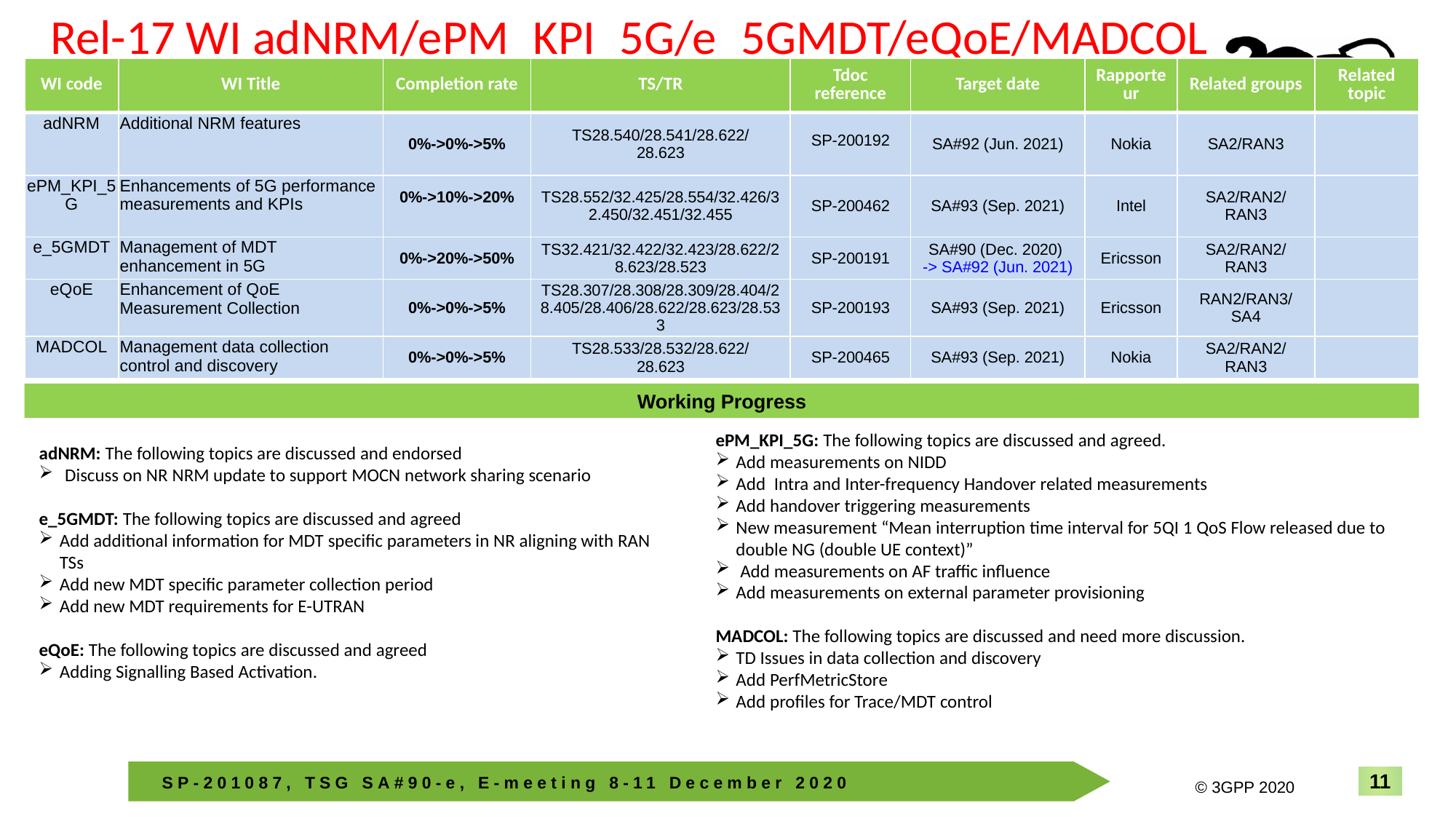

Rel-17 WI adNRM/ePM_KPI_5G/e_5GMDT/eQoE/MADCOL
| WI code | WI Title | Completion rate | TS/TR | Tdoc reference | Target date | Rapporteur | Related groups | Related topic |
| --- | --- | --- | --- | --- | --- | --- | --- | --- |
| adNRM | Additional NRM features | 0%->0%->5% | TS28.540/28.541/28.622/ 28.623 | SP-200192 | SA#92 (Jun. 2021) | Nokia | SA2/RAN3 |  |
| ePM\_KPI\_5G | Enhancements of 5G performance measurements and KPIs | 0%->10%->20% | TS28.552/32.425/28.554/32.426/32.450/32.451/32.455 | SP-200462 | SA#93 (Sep. 2021) | Intel | SA2/RAN2/RAN3 |  |
| e\_5GMDT | Management of MDT enhancement in 5G | 0%->20%->50% | TS32.421/32.422/32.423/28.622/28.623/28.523 | SP-200191 | SA#90 (Dec. 2020) -> SA#92 (Jun. 2021) | Ericsson | SA2/RAN2/RAN3 |  |
| eQoE | Enhancement of QoE Measurement Collection | 0%->0%->5% | TS28.307/28.308/28.309/28.404/28.405/28.406/28.622/28.623/28.533 | SP-200193 | SA#93 (Sep. 2021) | Ericsson | RAN2/RAN3/SA4 |  |
| MADCOL | Management data collection control and discovery | 0%->0%->5% | TS28.533/28.532/28.622/ 28.623 | SP-200465 | SA#93 (Sep. 2021) | Nokia | SA2/RAN2/RAN3 |  |
Working Progress
ePM_KPI_5G: The following topics are discussed and agreed.
Add measurements on NIDD
Add  Intra and Inter-frequency Handover related measurements
Add handover triggering measurements
New measurement “Mean interruption time interval for 5QI 1 QoS Flow released due to double NG (double UE context)”
 Add measurements on AF traffic influence
Add measurements on external parameter provisioning

MADCOL: The following topics are discussed and need more discussion.
TD Issues in data collection and discovery
Add PerfMetricStore
Add profiles for Trace/MDT control
adNRM: The following topics are discussed and endorsed
Discuss on NR NRM update to support MOCN network sharing scenario

e_5GMDT: The following topics are discussed and agreed
Add additional information for MDT specific parameters in NR aligning with RAN TSs
Add new MDT specific parameter collection period
Add new MDT requirements for E-UTRAN

eQoE: The following topics are discussed and agreed
Adding Signalling Based Activation.